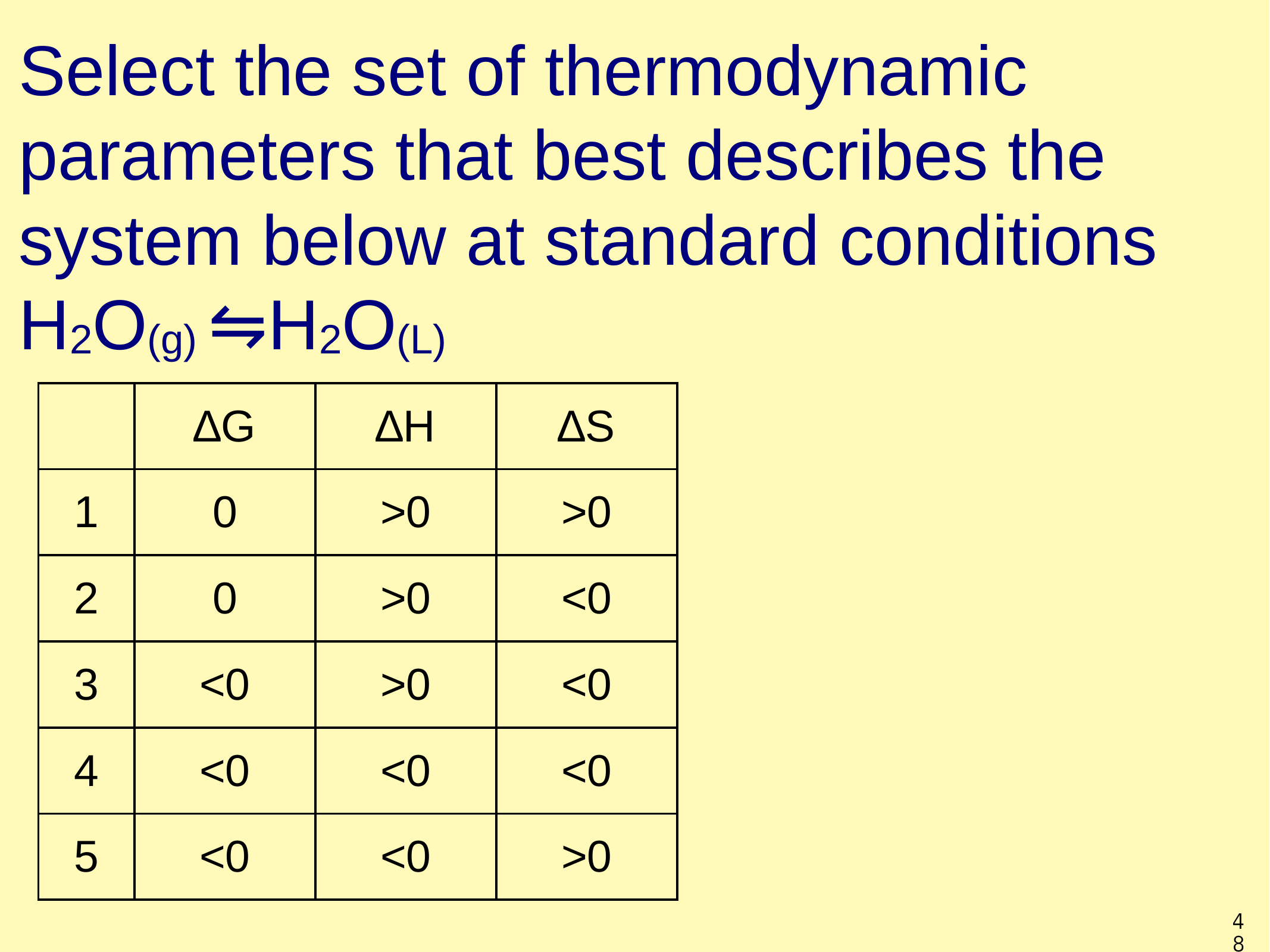

# Select the set of thermodynamic parameters that best describes the system below at standard conditions H2O(g) ⇋H2O(L)
|  | ∆G | ∆H | ∆S |
| --- | --- | --- | --- |
| 1 | 0 | >0 | >0 |
| 2 | 0 | >0 | <0 |
| 3 | <0 | >0 | <0 |
| 4 | <0 | <0 | <0 |
| 5 | <0 | <0 | >0 |
48